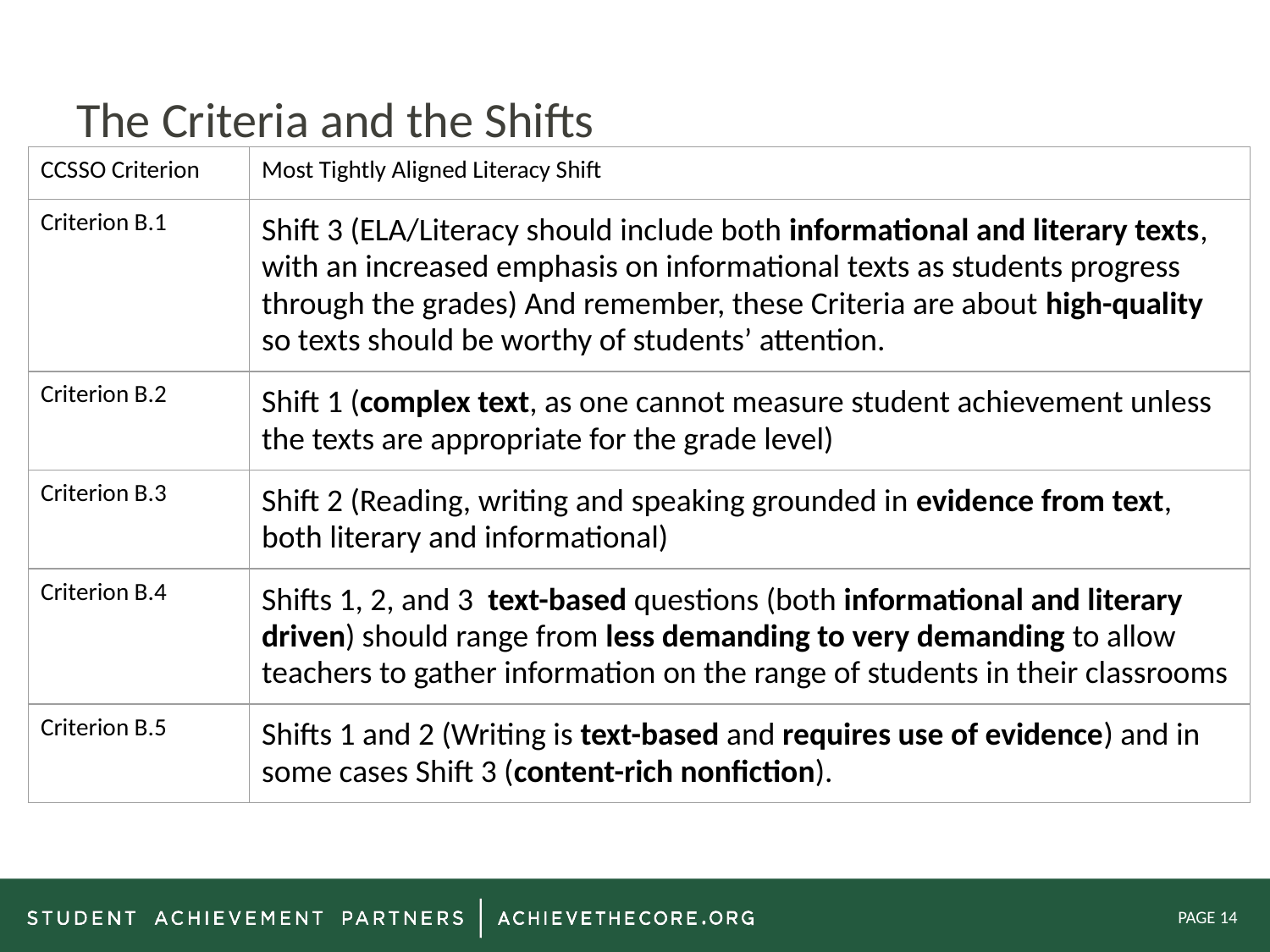

# The Criteria and the Shifts
| CCSSO Criterion | Most Tightly Aligned Literacy Shift |
| --- | --- |
| Criterion B.1 | Shift 3 (ELA/Literacy should include both informational and literary texts, with an increased emphasis on informational texts as students progress through the grades) And remember, these Criteria are about high-quality so texts should be worthy of students’ attention. |
| Criterion B.2 | Shift 1 (complex text, as one cannot measure student achievement unless the texts are appropriate for the grade level) |
| Criterion B.3 | Shift 2 (Reading, writing and speaking grounded in evidence from text, both literary and informational) |
| Criterion B.4 | Shifts 1, 2, and 3 text-based questions (both informational and literary driven) should range from less demanding to very demanding to allow teachers to gather information on the range of students in their classrooms |
| Criterion B.5 | Shifts 1 and 2 (Writing is text-based and requires use of evidence) and in some cases Shift 3 (content-rich nonfiction). |